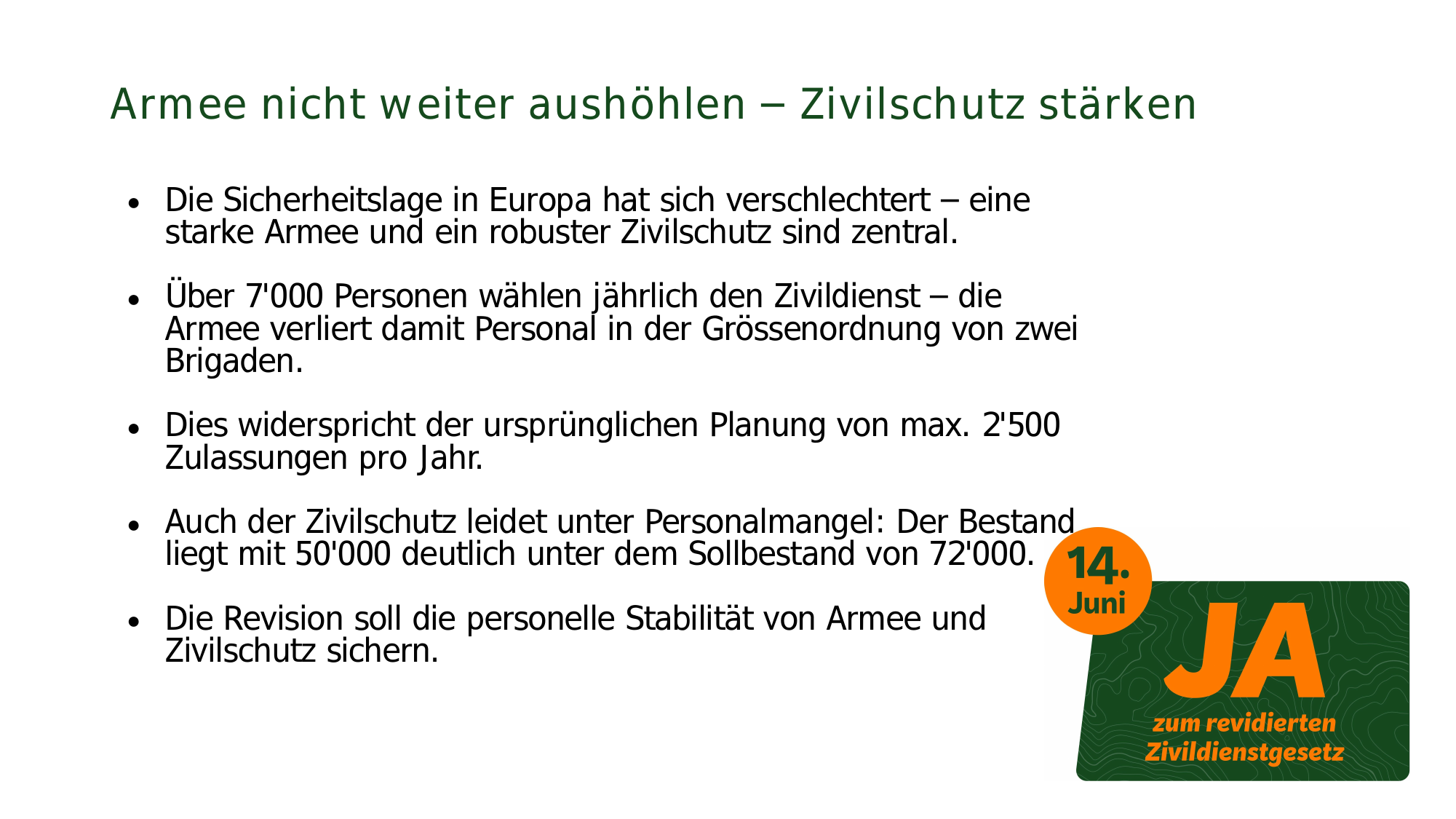

# Armee nicht weiter aushöhlen – Zivilschutz stärken
Die Sicherheitslage in Europa hat sich verschlechtert – eine starke Armee und ein robuster Zivilschutz sind zentral.
Über 7'000 Personen wählen jährlich den Zivildienst – die Armee verliert damit Personal in der Grössenordnung von zwei Brigaden.
Dies widerspricht der ursprünglichen Planung von max. 2'500 Zulassungen pro Jahr.
Auch der Zivilschutz leidet unter Personalmangel: Der Bestand
liegt mit 50'000 deutlich unter dem Sollbestand von 72'000.
Die Revision soll die personelle Stabilität von Armee und Zivilschutz sichern.